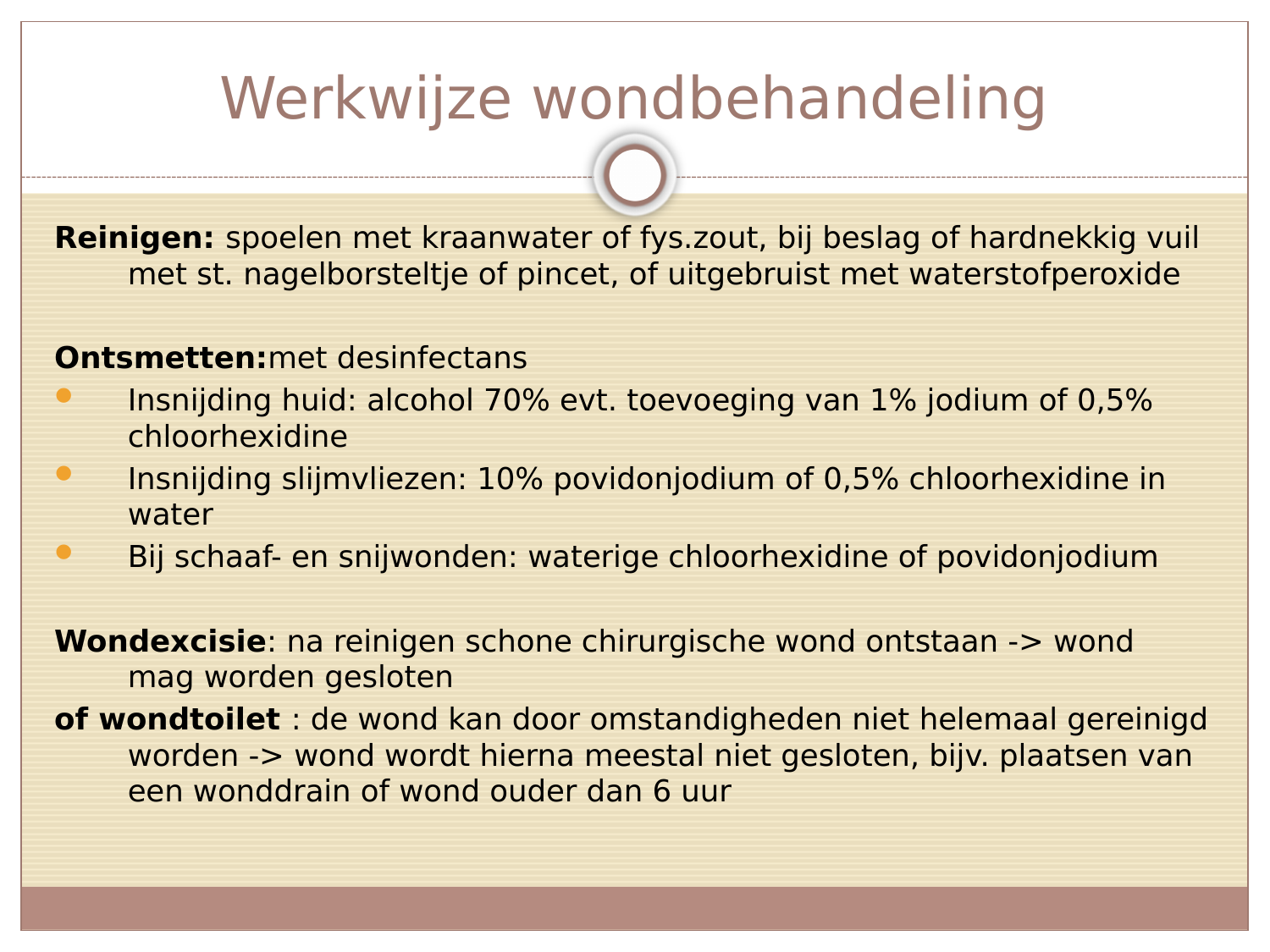

# Werkwijze wondbehandeling
Reinigen: spoelen met kraanwater of fys.zout, bij beslag of hardnekkig vuil  met st. nagelborsteltje of pincet, of uitgebruist met waterstofperoxide

Ontsmetten:met desinfectans
Insnijding huid: alcohol 70% evt. toevoeging van 1% jodium of 0,5% chloorhexidine
Insnijding slijmvliezen: 10% povidonjodium of 0,5% chloorhexidine in water
Bij schaaf- en snijwonden: waterige chloorhexidine of povidonjodium

Wondexcisie: na reinigen schone chirurgische wond ontstaan -> wond mag worden gesloten
of wondtoilet : de wond kan door omstandigheden niet helemaal gereinigd worden -> wond wordt hierna meestal niet gesloten, bijv. plaatsen van een wonddrain of wond ouder dan 6 uur